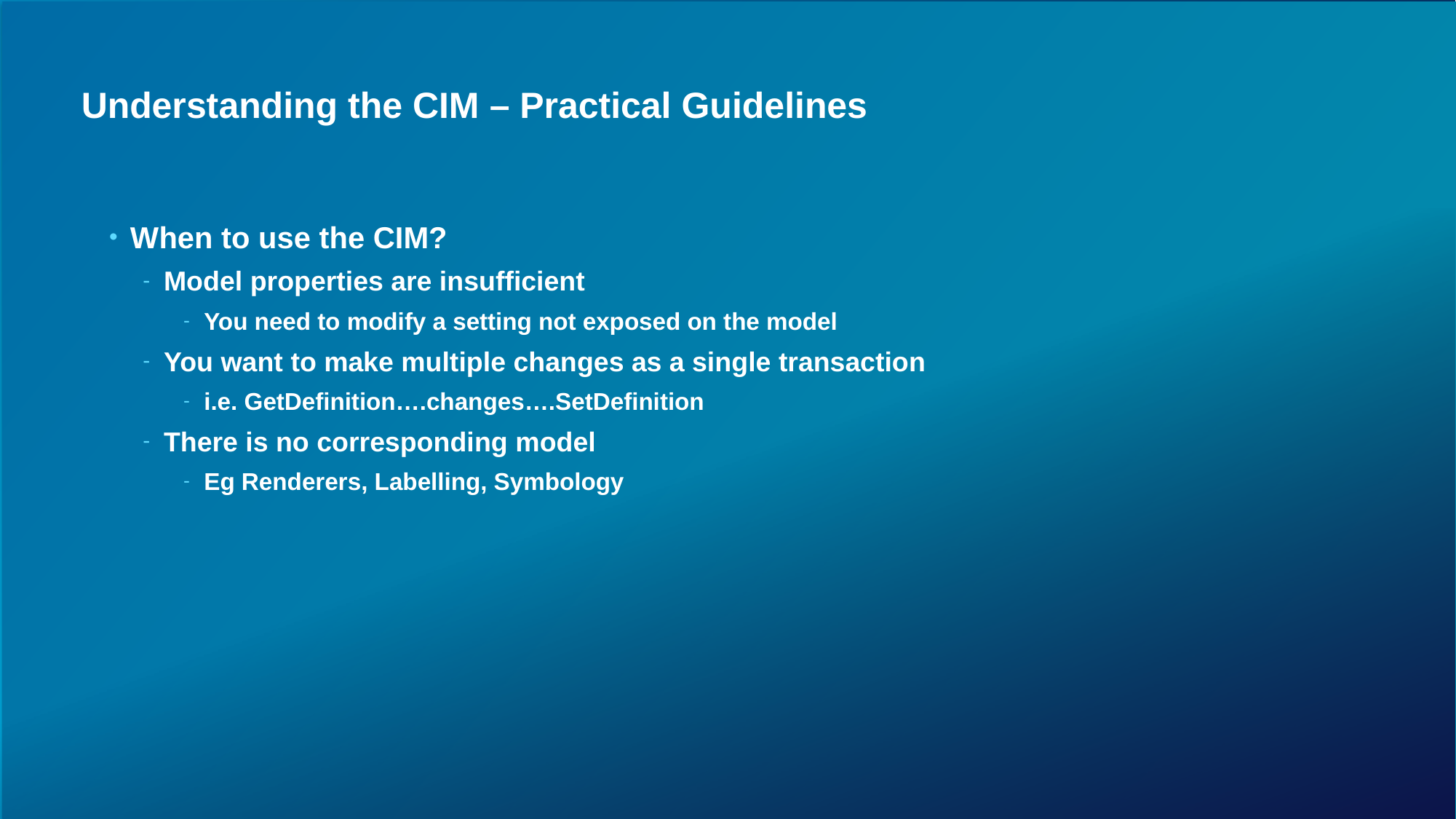

# Understanding the CIM – Practical Guidelines

When to use the CIM?
Model properties are insufficient
You need to modify a setting not exposed on the model
You want to make multiple changes as a single transaction
i.e. GetDefinition….changes….SetDefinition
There is no corresponding model
Eg Renderers, Labelling, Symbology